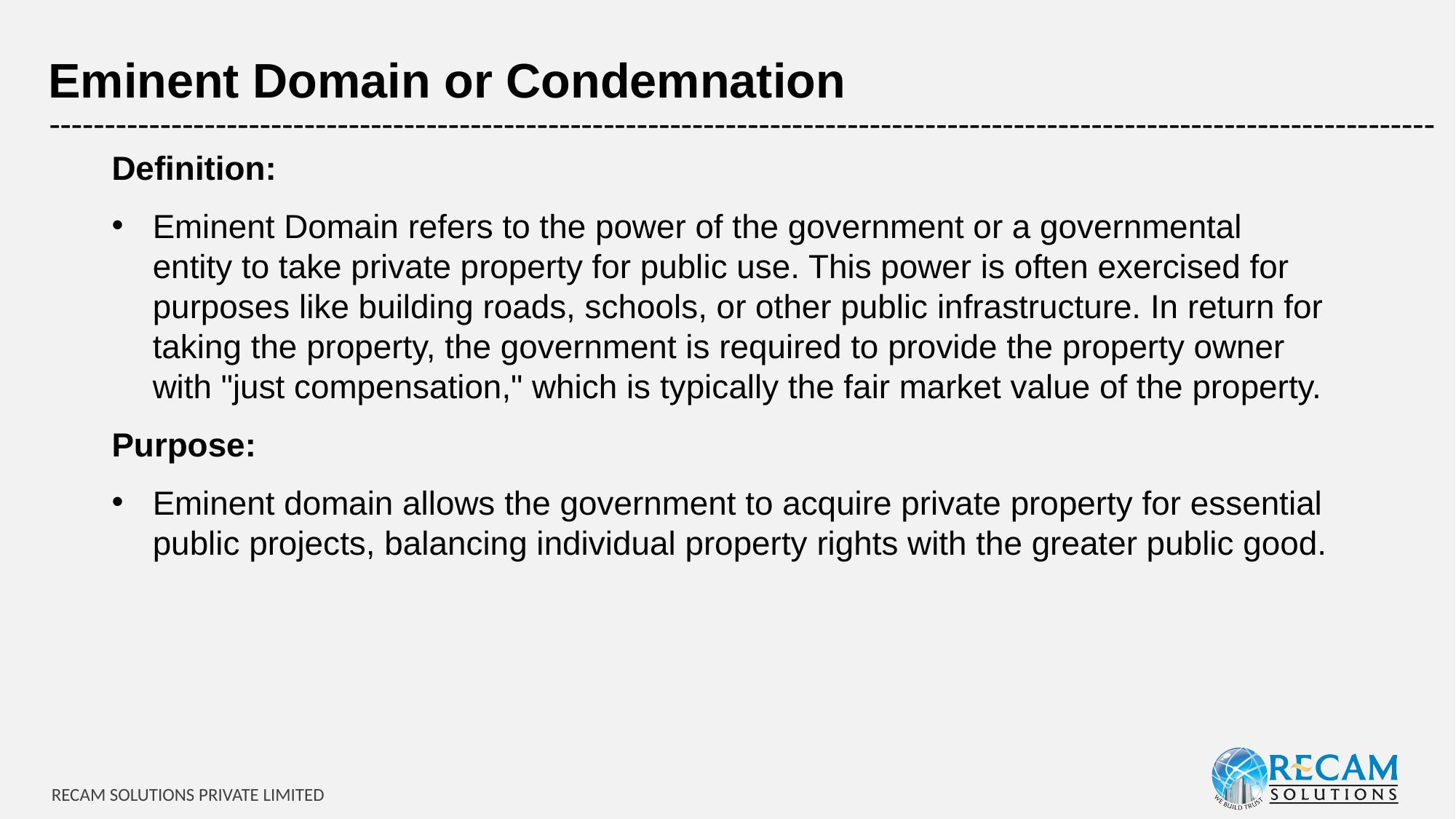

Eminent Domain or Condemnation
-----------------------------------------------------------------------------------------------------------------------------
Definition:
Eminent Domain refers to the power of the government or a governmental entity to take private property for public use. This power is often exercised for purposes like building roads, schools, or other public infrastructure. In return for taking the property, the government is required to provide the property owner with "just compensation," which is typically the fair market value of the property.
Purpose:
Eminent domain allows the government to acquire private property for essential public projects, balancing individual property rights with the greater public good.
RECAM SOLUTIONS PRIVATE LIMITED